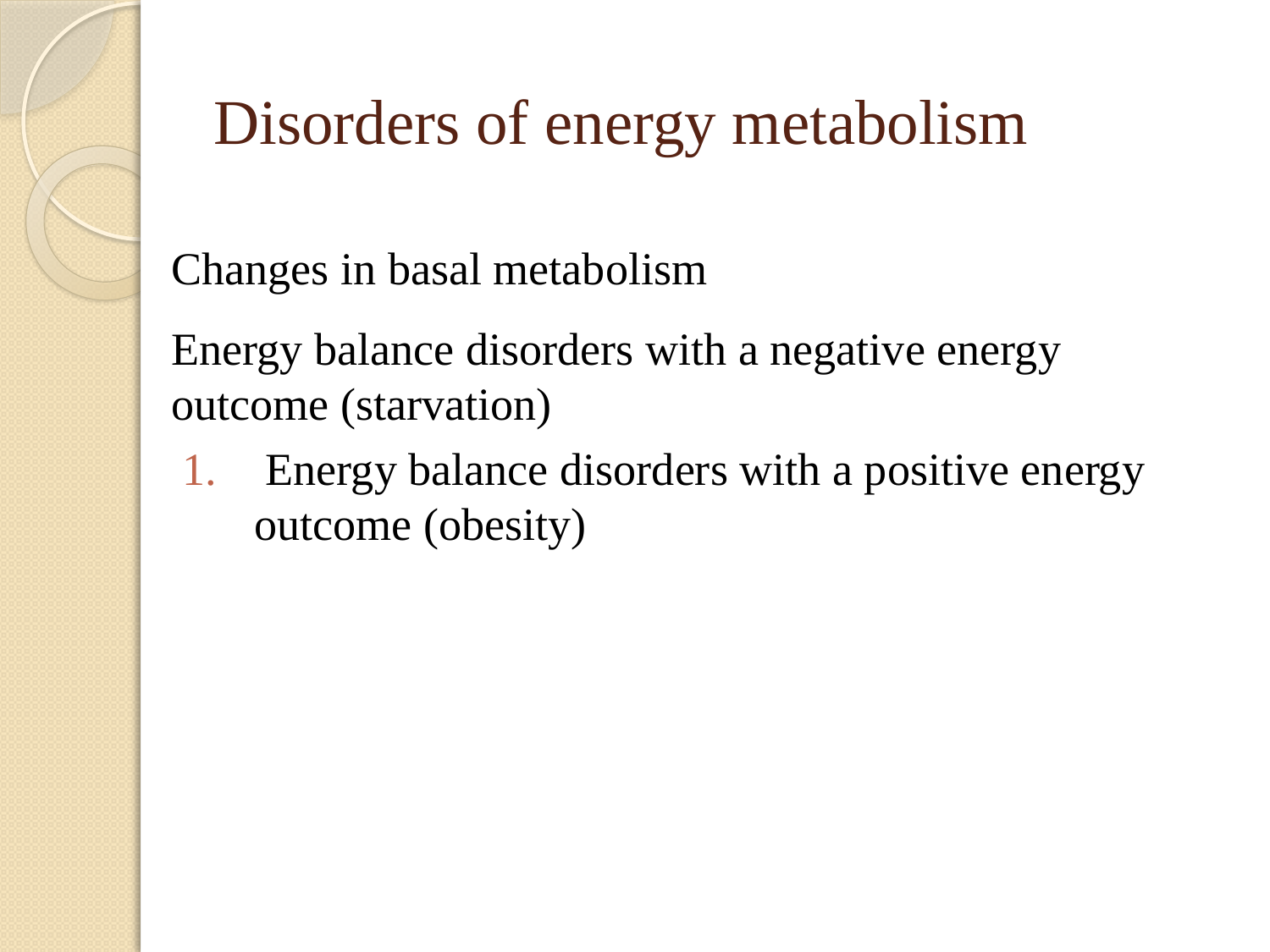

# Disorders of energy metabolism

Changes in basal metabolism
Energy balance disorders with a negative energy outcome (starvation)
 Energy balance disorders with a positive energy outcome (obesity)